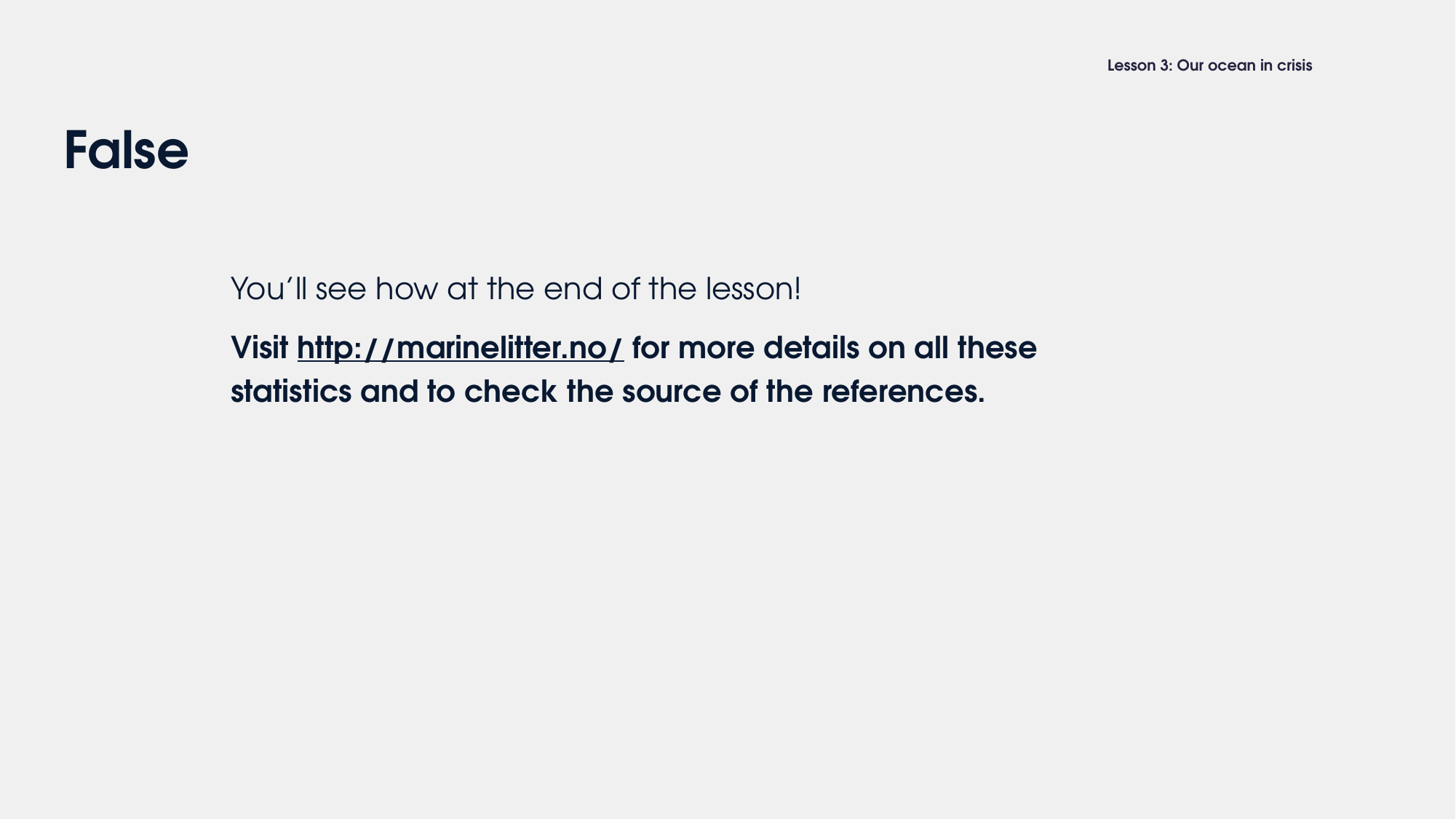

# Lesson 3: Our ocean in crisis
False
You’ll see how at the end of the lesson!
Visit http://marinelitter.no/ for more details on all these statistics and to check the source of the references.